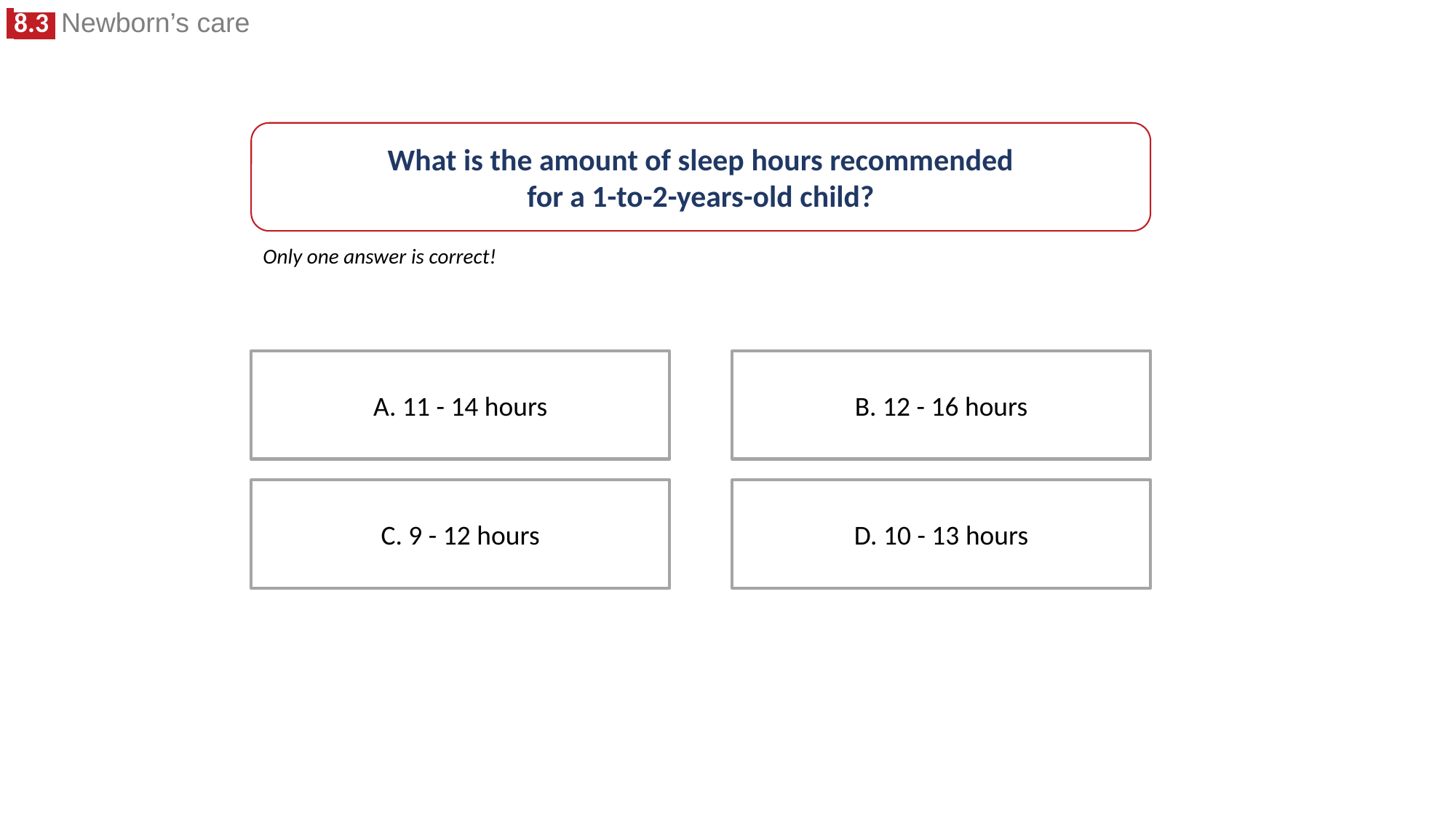

What is the amount of sleep hours recommended
for a 1-to-2-years-old child?
Only one answer is correct!
A. 11 - 14 hours
B. 12 - 16 hours
D. 10 - 13 hours
C. 9 - 12 hours